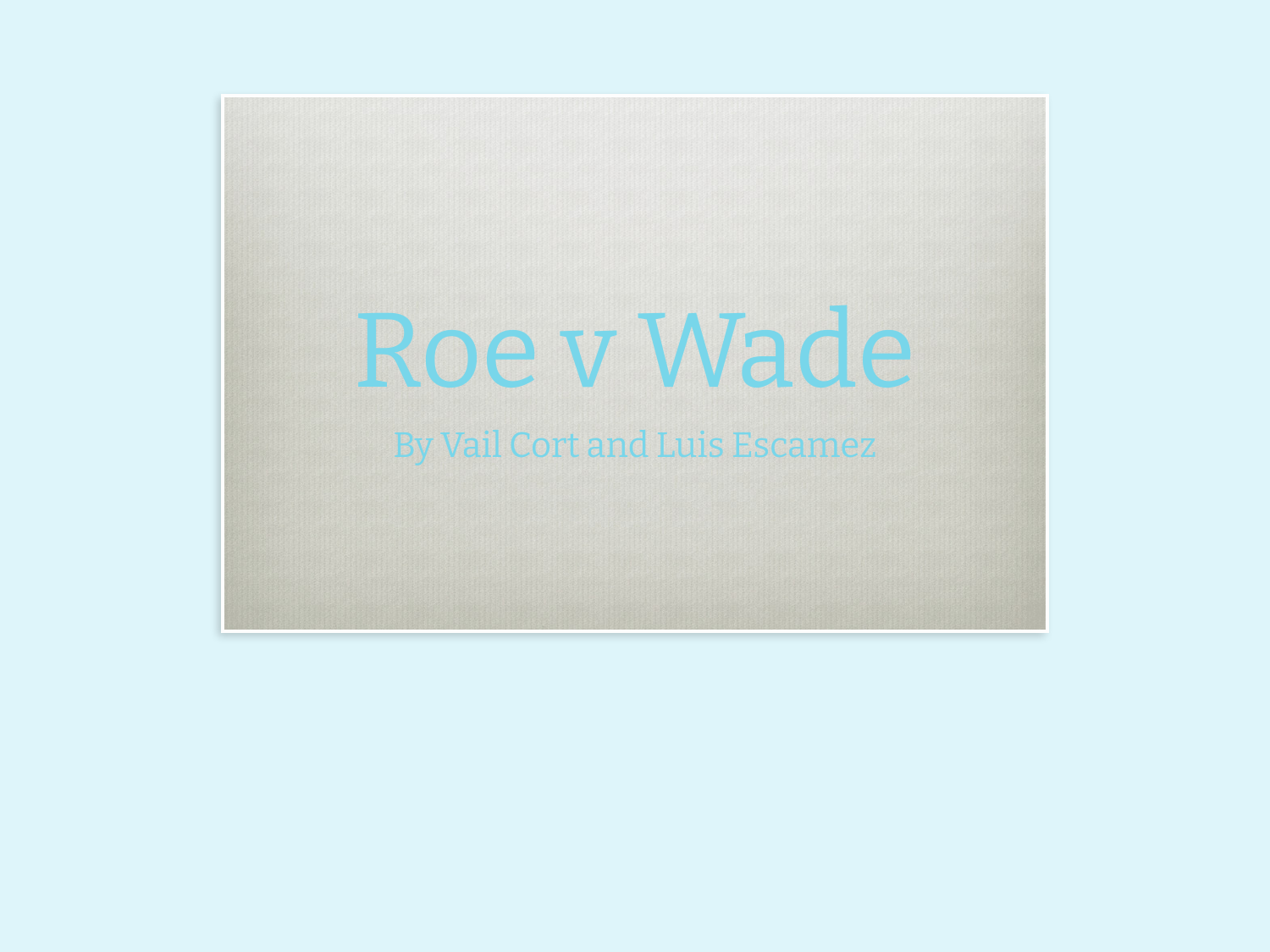

# Roe v Wade
By Vail Cort and Luis Escamez